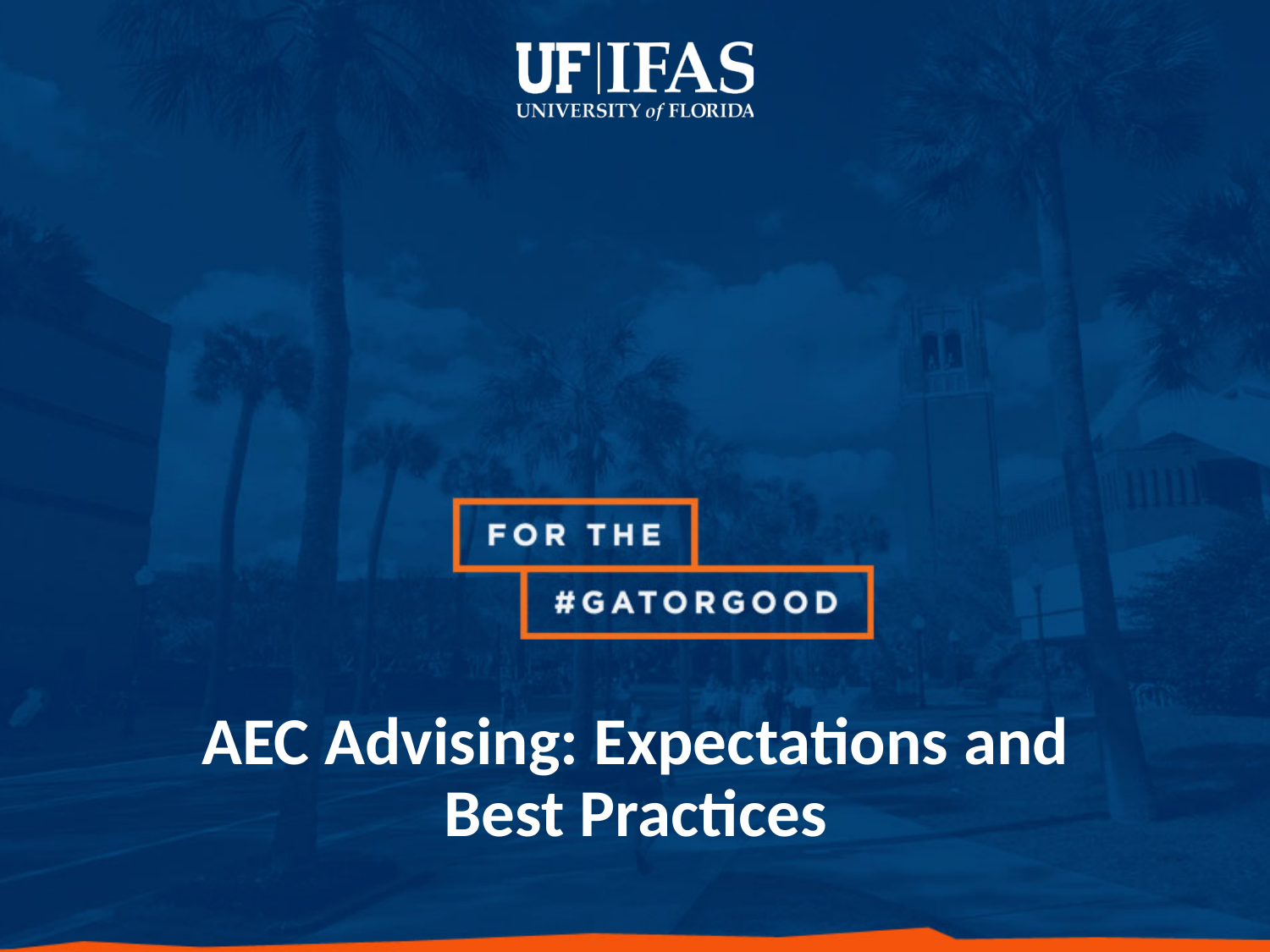

#
AEC Advising: Expectations and Best Practices